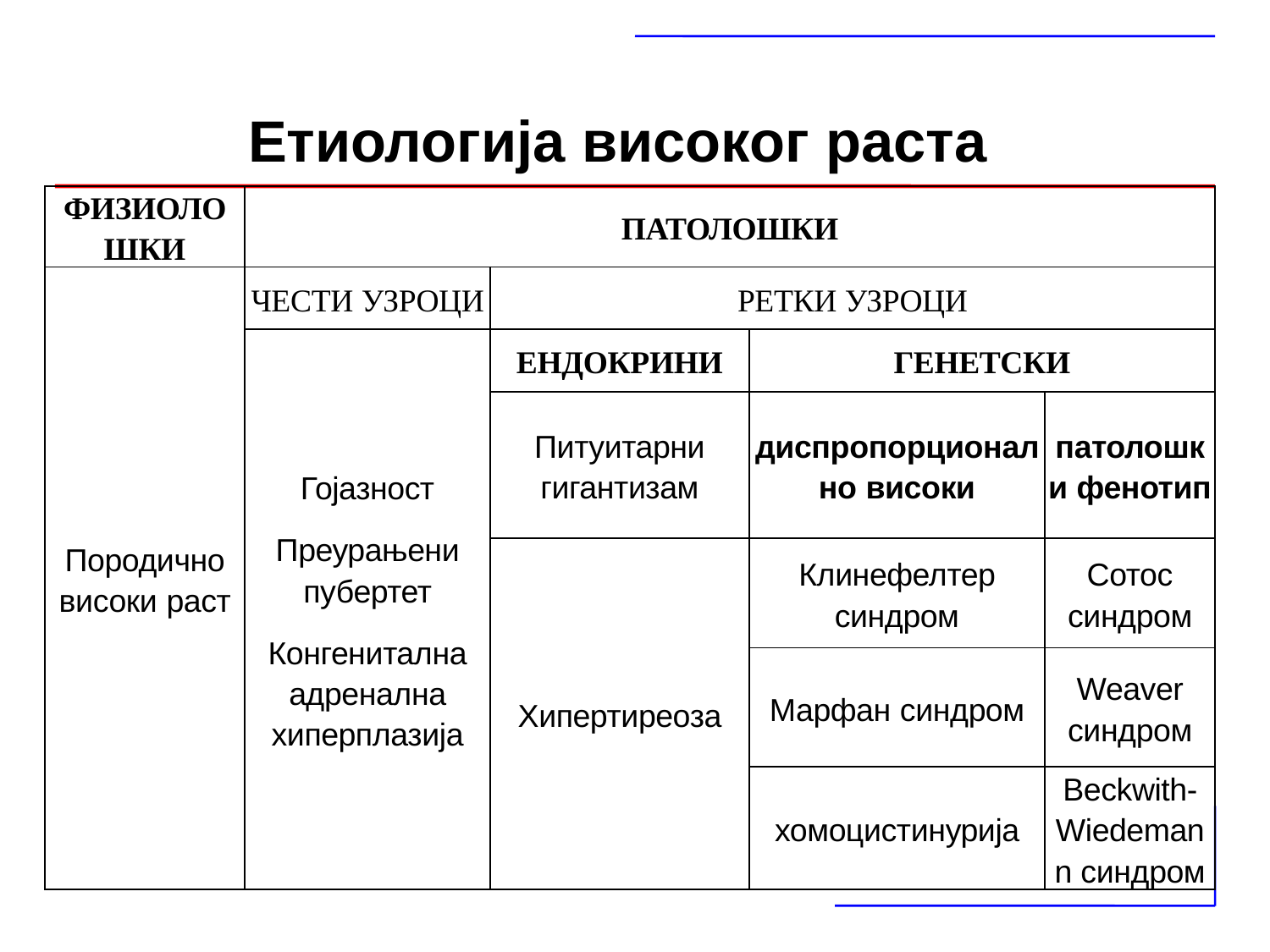

# Етиологија високог раста
| ФИЗИОЛОШКИ | ПАТОЛОШКИ |  |  |  |
| --- | --- | --- | --- | --- |
| Породично високи раст | ЧЕСТИ УЗРОЦИ | РЕТКИ УЗРОЦИ |  |  |
|  | Гојазност Преурањени пубертет Конгенитална адренална хиперплазија | ЕНДОКРИНИ | ГЕНЕТСКИ |  |
|  |  | Питуитарни гигантизам | диспропорционално високи | патолошки фенотип |
|  |  | Хипертиреоза | Клинефелтер синдром | Сотос синдром |
|  |  |  | Марфан синдром | Weaver синдром |
|  |  |  | хомоцистинурија | Beckwith-Wiedemann синдром |